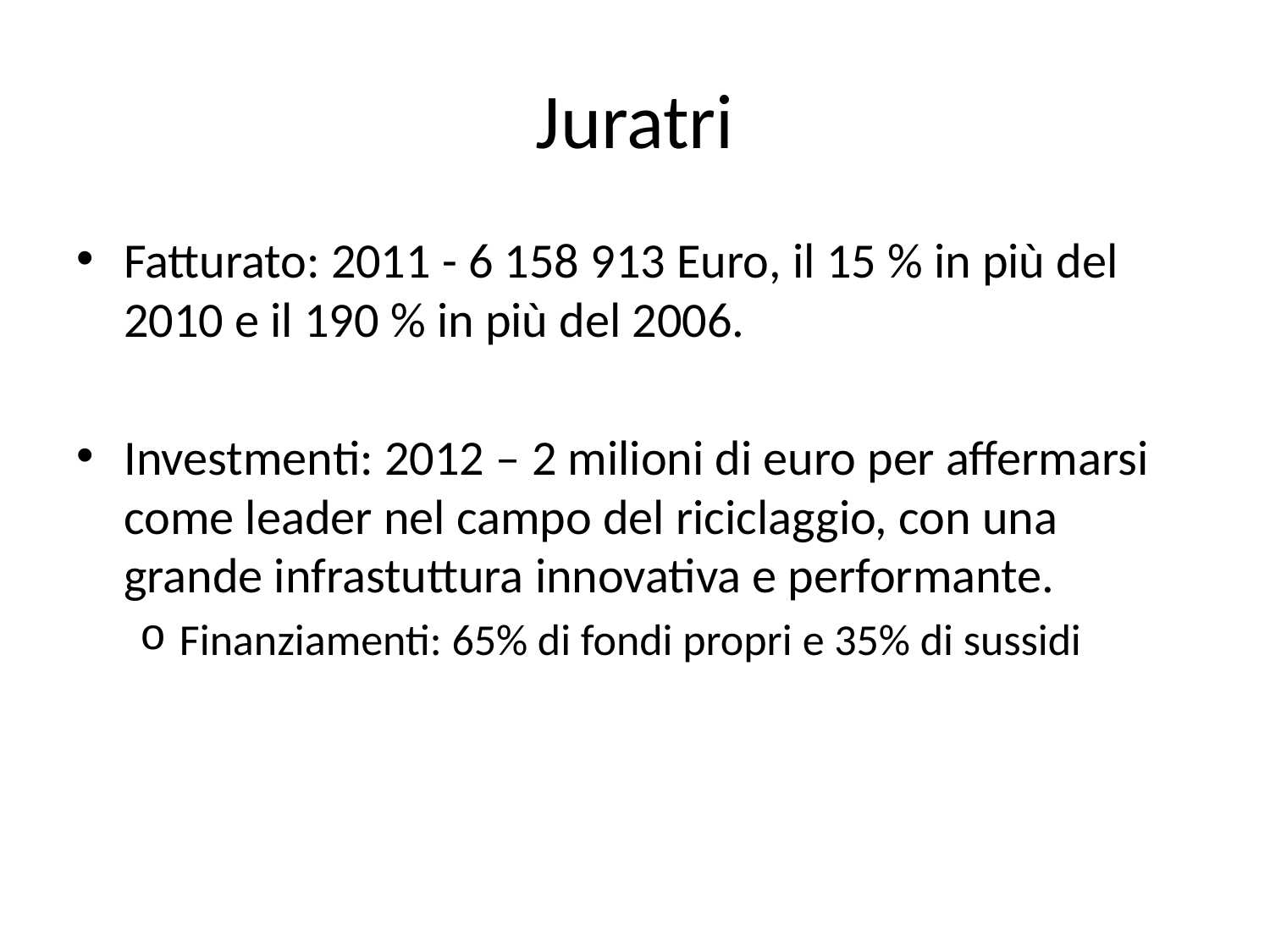

# Juratri
Fatturato: 2011 - 6 158 913 Euro, il 15 % in più del 2010 e il 190 % in più del 2006.

Investmenti: 2012 – 2 milioni di euro per affermarsi come leader nel campo del riciclaggio, con una grande infrastuttura innovativa e performante.
Finanziamenti: 65% di fondi propri e 35% di sussidi